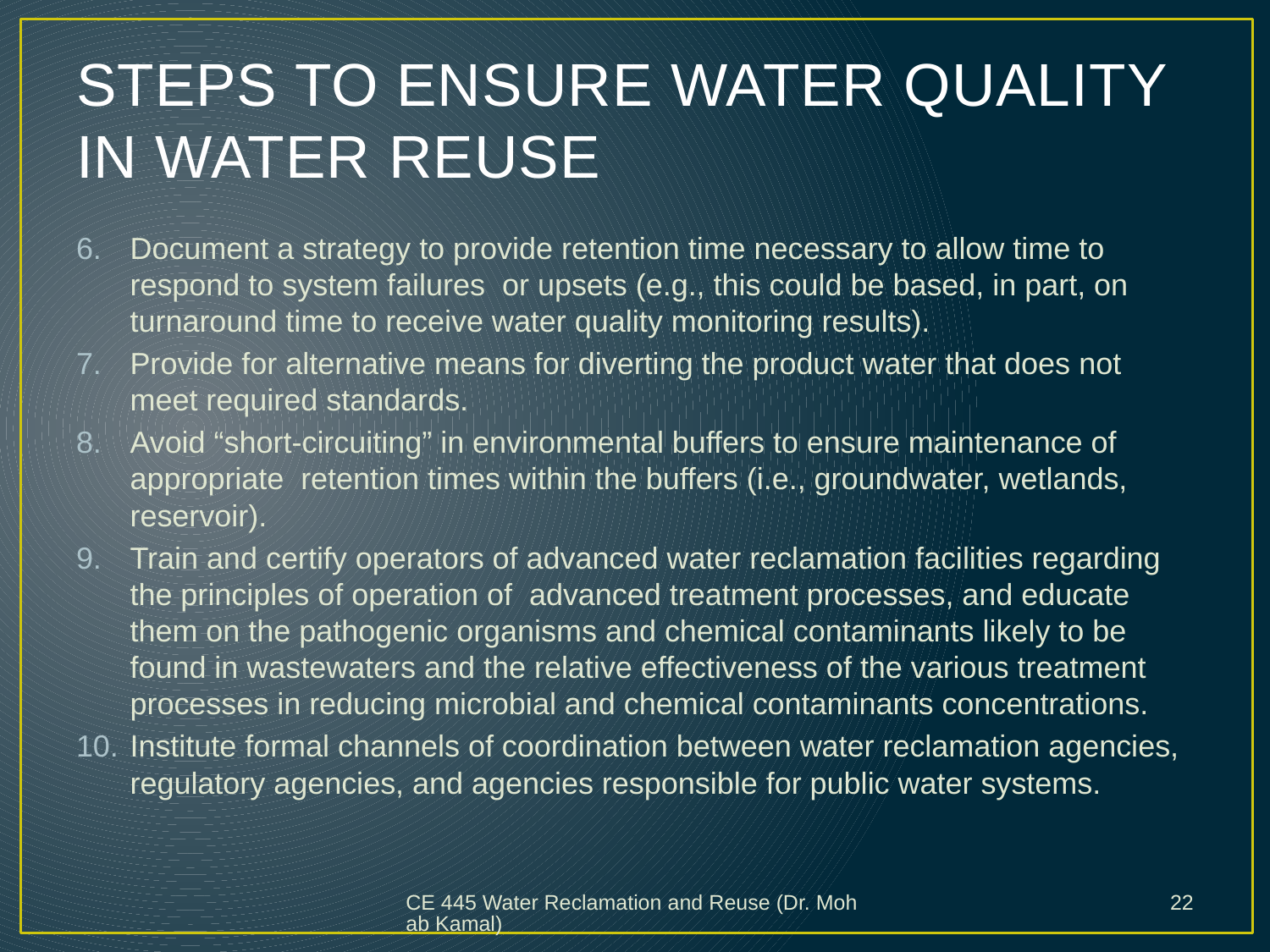

# STEPS TO ENSURE WATER QUALITY IN WATER REUSE
Document a strategy to provide retention time necessary to allow time to respond to system failures  or upsets (e.g., this could be based, in part, on turnaround time to receive water quality monitoring results).
Provide for alternative means for diverting the product water that does not meet required standards.
Avoid “short-circuiting” in environmental buffers to ensure maintenance of appropriate  retention times within the buffers (i.e., groundwater, wetlands, reservoir).
Train and certify operators of advanced water reclamation facilities regarding the principles of operation of  advanced treatment processes, and educate them on the pathogenic organisms and chemical contaminants likely to be found in wastewaters and the relative effectiveness of the various treatment processes in reducing microbial and chemical contaminants concentrations.
Institute formal channels of coordination between water reclamation agencies, regulatory agencies, and agencies responsible for public water systems.
CE 445 Water Reclamation and Reuse (Dr. Mohab Kamal)
22